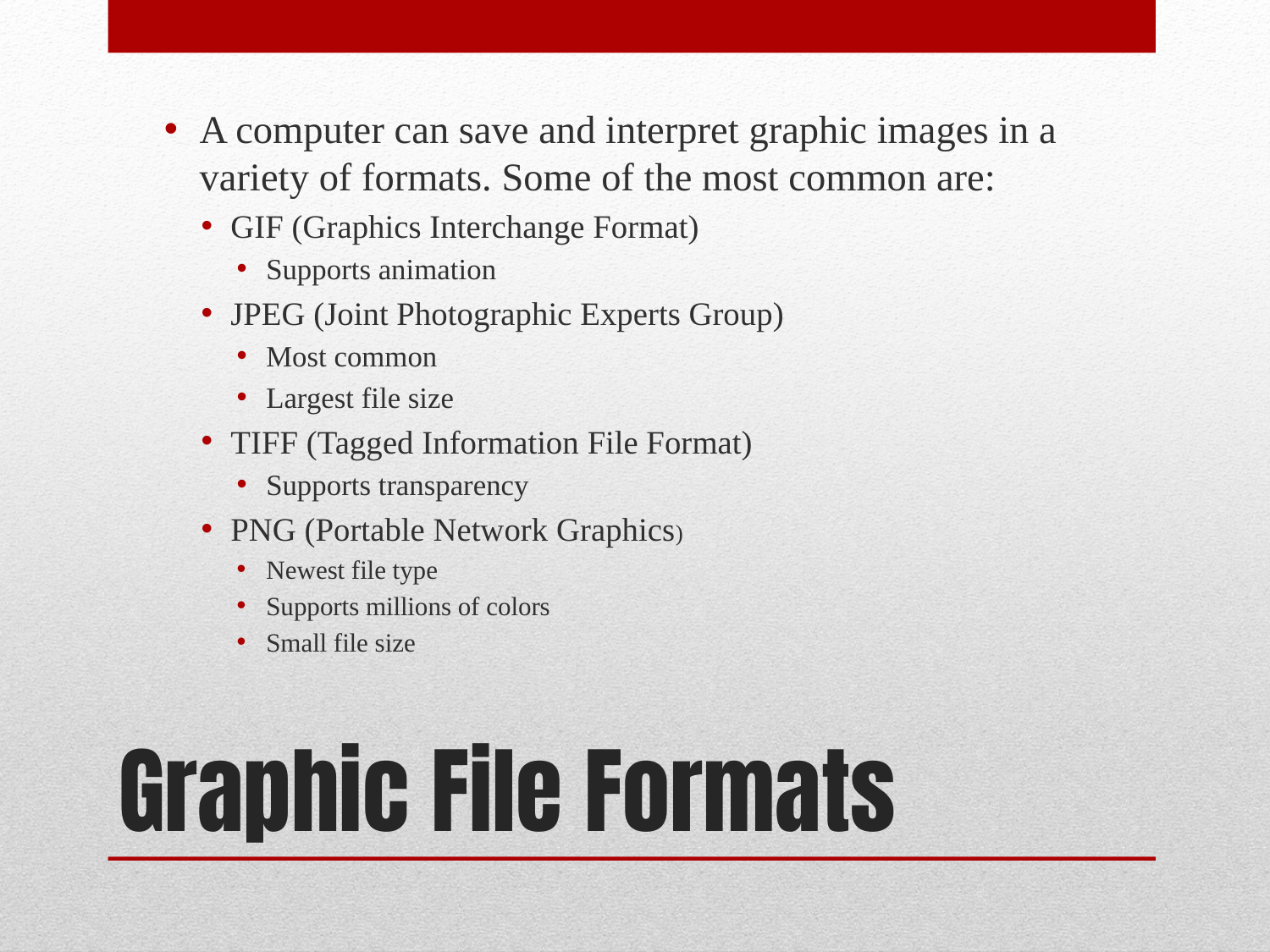

A computer can save and interpret graphic images in a variety of formats. Some of the most common are:
GIF (Graphics Interchange Format)
Supports animation
JPEG (Joint Photographic Experts Group)
Most common
Largest file size
TIFF (Tagged Information File Format)
Supports transparency
PNG (Portable Network Graphics)
Newest file type
Supports millions of colors
Small file size
# Graphic File Formats